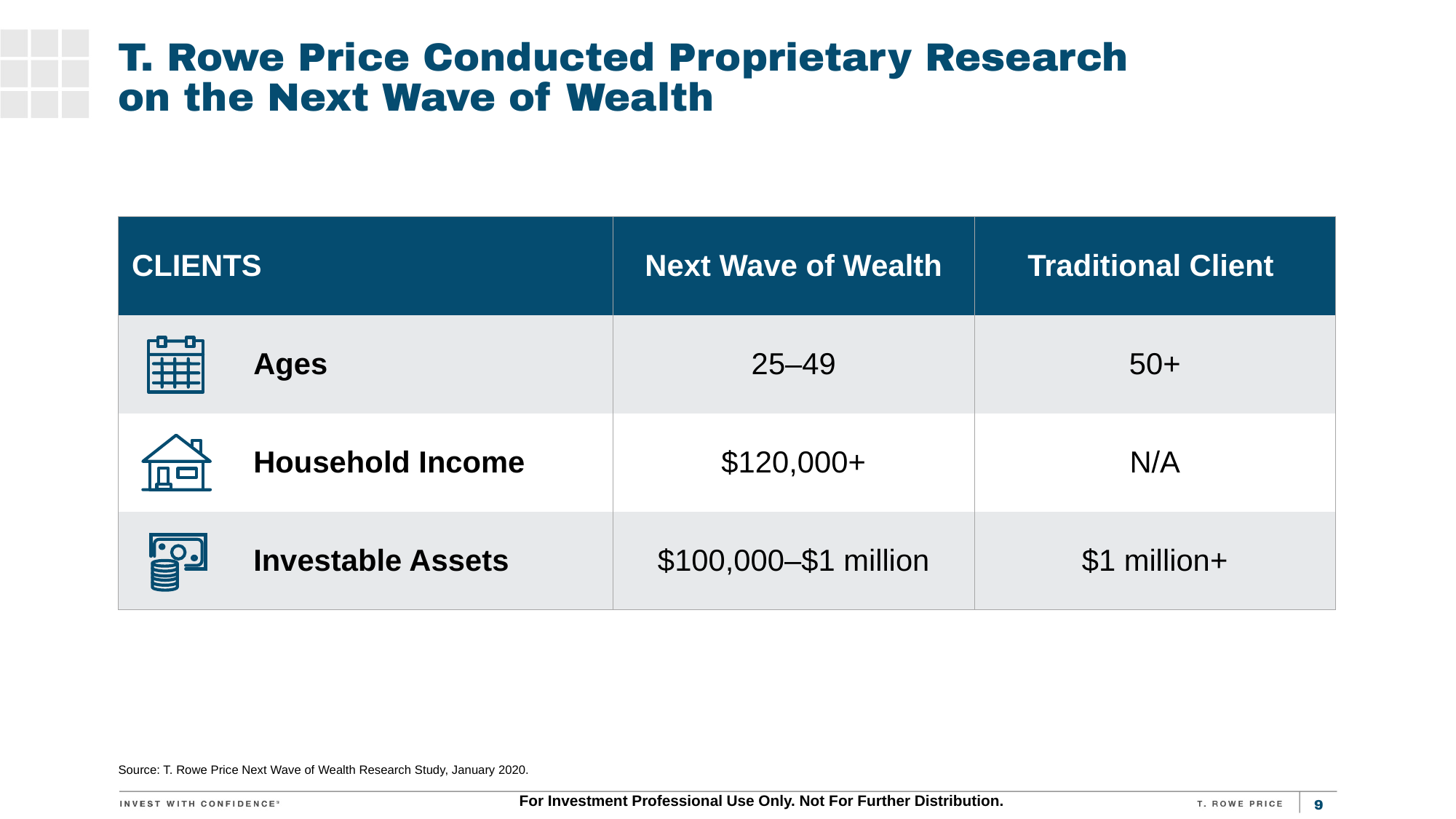

# T. Rowe Price Conducted Proprietary Research on the Next Wave of Wealth
| CLIENTS | CLIENTS | Next Wave of Wealth | Traditional Client |
| --- | --- | --- | --- |
|  | Ages | 25–49 | 50+ |
|  | Household Income | $120,000+ | N/A |
|  | Investable Assets | $100,000–$1 million | $1 million+ |

Source: T. Rowe Price Next Wave of Wealth Research Study, January 2020.